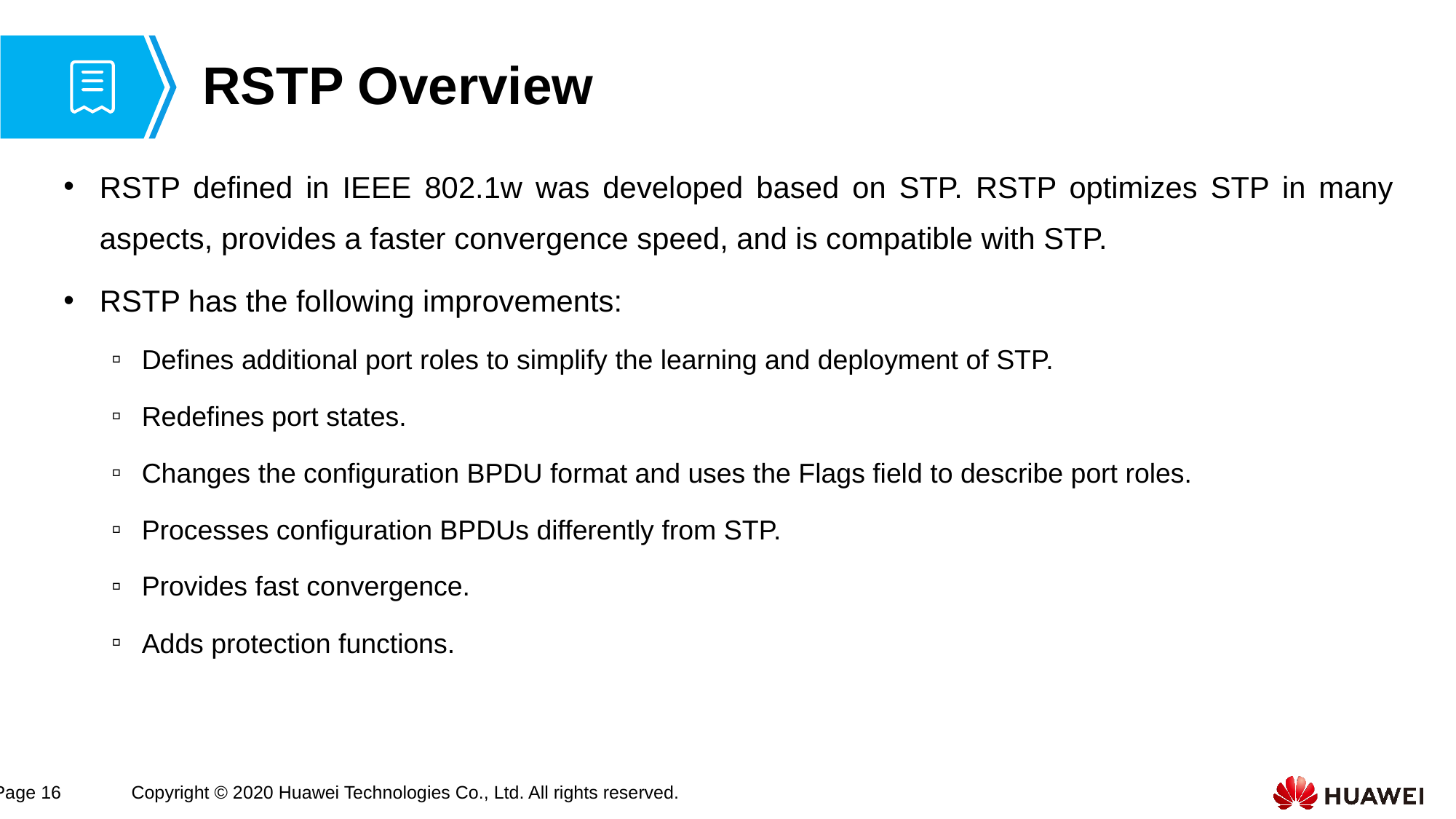

# RSTP Overview
RSTP defined in IEEE 802.1w was developed based on STP. RSTP optimizes STP in many aspects, provides a faster convergence speed, and is compatible with STP.
RSTP has the following improvements:
Defines additional port roles to simplify the learning and deployment of STP.
Redefines port states.
Changes the configuration BPDU format and uses the Flags field to describe port roles.
Processes configuration BPDUs differently from STP.
Provides fast convergence.
Adds protection functions.